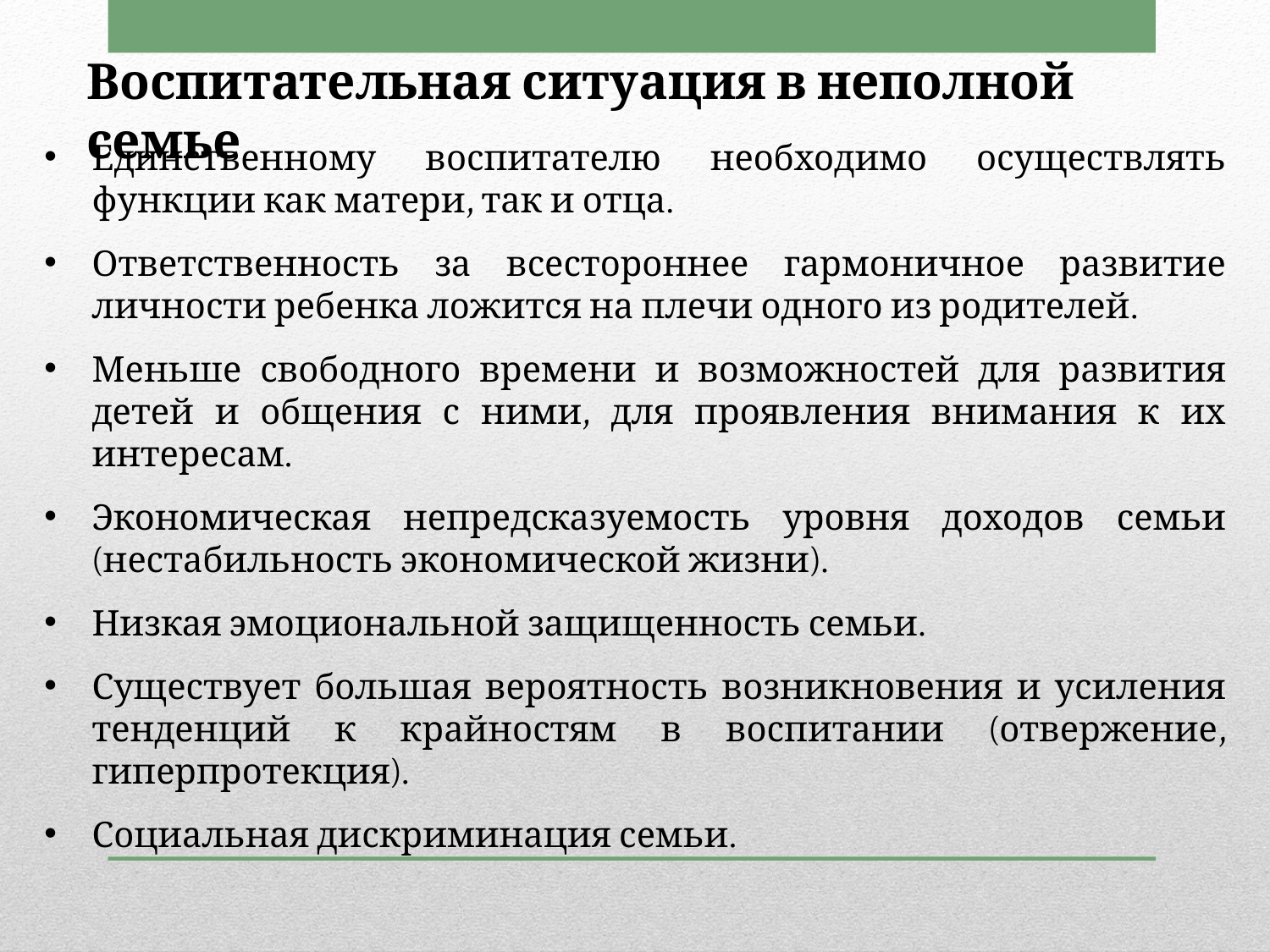

Воспитательная ситуация в неполной семье
Единственному воспитателю необходимо осуществлять функции как матери, так и отца.
Ответственность за всестороннее гармоничное развитие личности ребенка ложится на плечи одного из родителей.
Меньше свободного времени и возможностей для развития детей и общения с ними, для проявления внимания к их интересам.
Экономическая непредсказуемость уровня доходов семьи (нестабильность экономической жизни).
Низкая эмоциональной защищенность семьи.
Существует большая вероятность возникновения и усиления тенденций к крайностям в воспитании (отвержение, гиперпротекция).
Социальная дискриминация семьи.